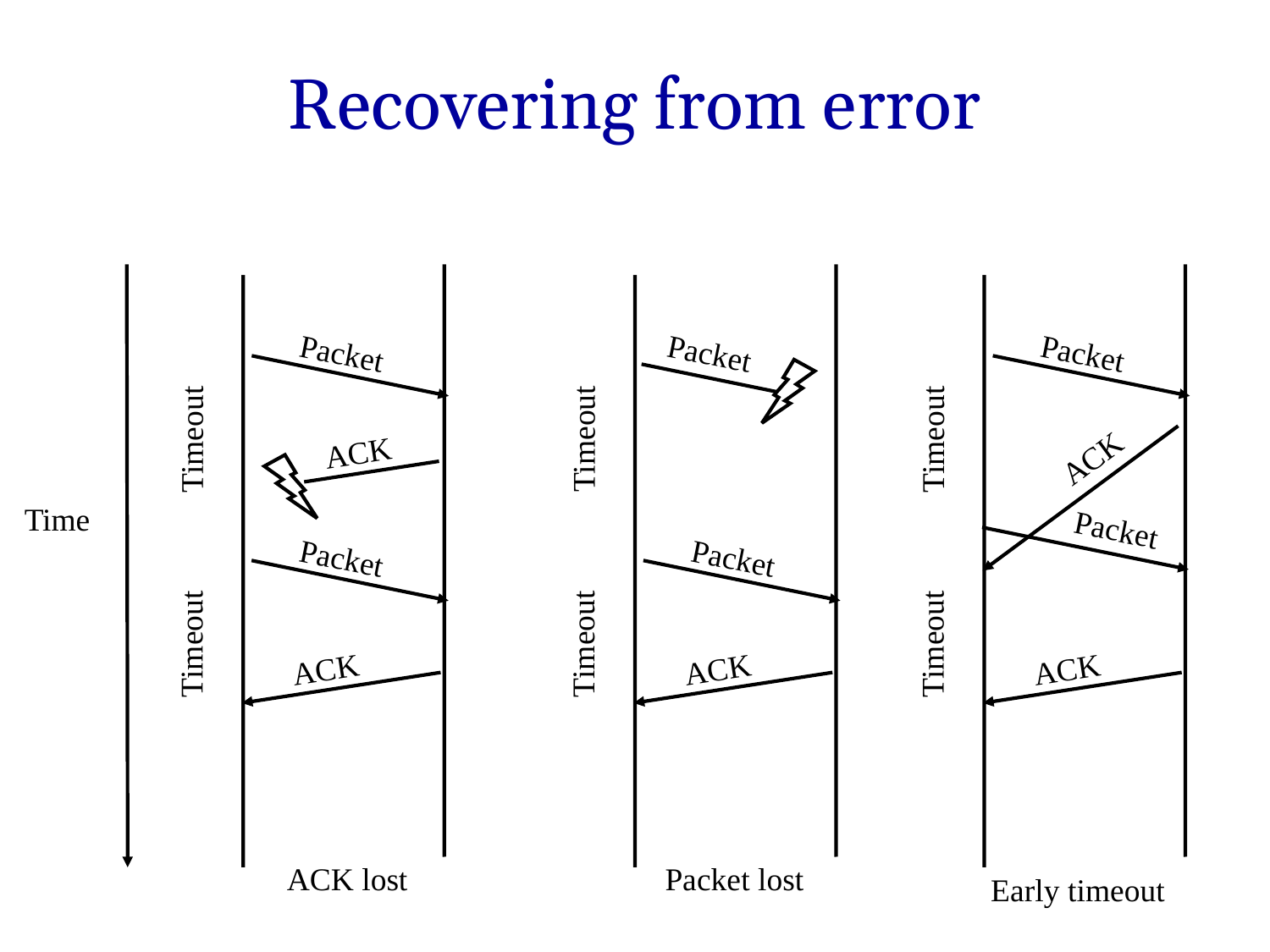

# Recovering from error

Packet

Packet

Packet

Timeout
Timeout
Timeout
ACK

ACK

Time
Packet
Packet

Packet

Timeout
Timeout
Timeout
ACK

ACK

ACK

ACK lost
Packet lost
Early timeout